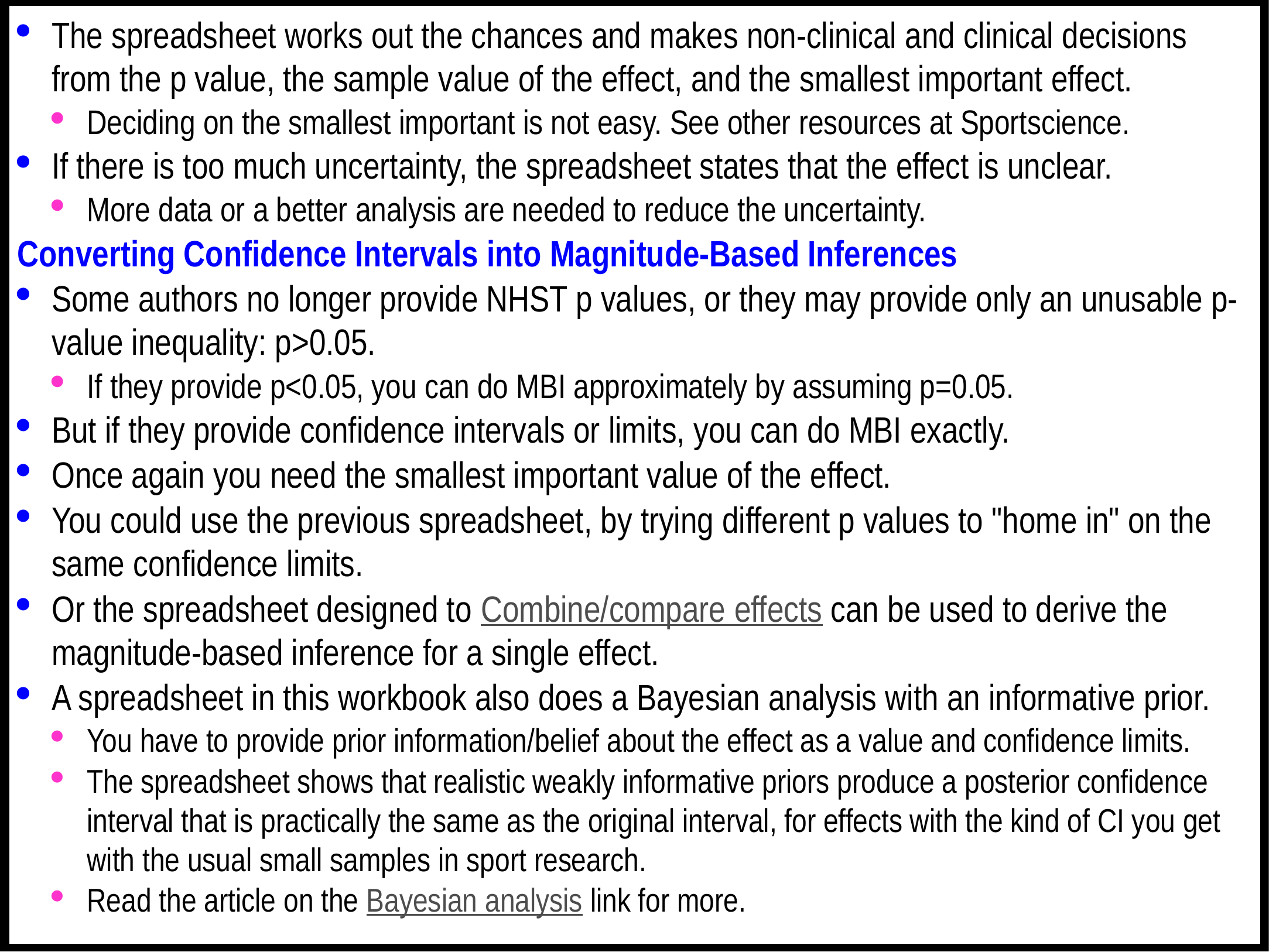

The spreadsheet works out the chances and makes non-clinical and clinical decisions from the p value, the sample value of the effect, and the smallest important effect.
Deciding on the smallest important is not easy. See other resources at Sportscience.
If there is too much uncertainty, the spreadsheet states that the effect is unclear.
More data or a better analysis are needed to reduce the uncertainty.
Converting Confidence Intervals into Magnitude-Based Inferences
Some authors no longer provide NHST p values, or they may provide only an unusable p-value inequality: p>0.05.
If they provide p<0.05, you can do MBI approximately by assuming p=0.05.
But if they provide confidence intervals or limits, you can do MBI exactly.
Once again you need the smallest important value of the effect.
You could use the previous spreadsheet, by trying different p values to "home in" on the same confidence limits.
Or the spreadsheet designed to Combine/compare effects can be used to derive the magnitude-based inference for a single effect.
A spreadsheet in this workbook also does a Bayesian analysis with an informative prior.
You have to provide prior information/belief about the effect as a value and confidence limits.
The spreadsheet shows that realistic weakly informative priors produce a posterior confidence interval that is practically the same as the original interval, for effects with the kind of CI you get with the usual small samples in sport research.
Read the article on the Bayesian analysis link for more.